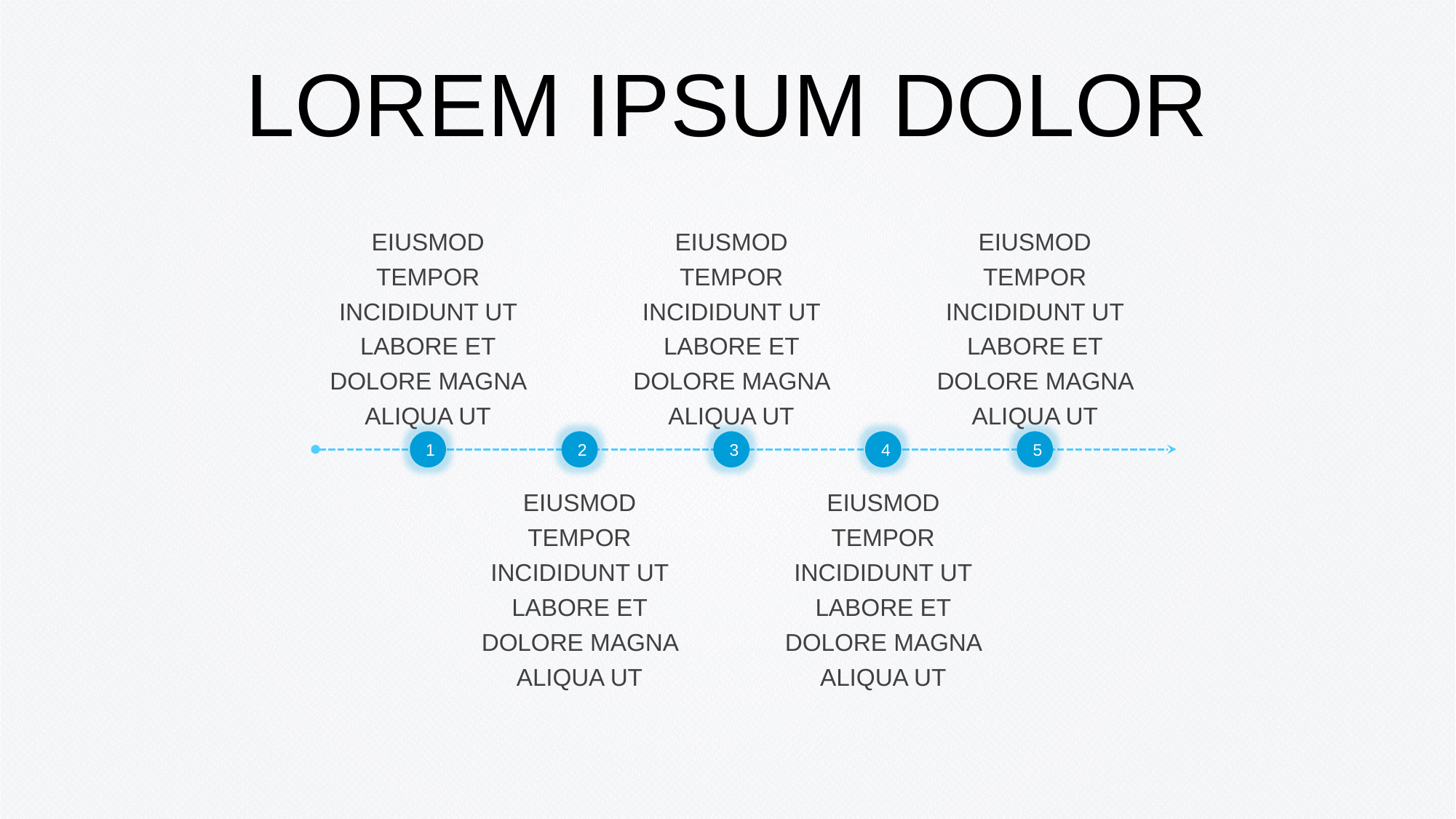

# LOREM IPSUM DOLOR
EIUSMOD TEMPOR INCIDIDUNT UT LABORE ET DOLORE MAGNA ALIQUA UT
EIUSMOD TEMPOR INCIDIDUNT UT LABORE ET DOLORE MAGNA ALIQUA UT
EIUSMOD TEMPOR INCIDIDUNT UT LABORE ET DOLORE MAGNA ALIQUA UT
1
2
3
4
5
EIUSMOD TEMPOR INCIDIDUNT UT LABORE ET DOLORE MAGNA ALIQUA UT
EIUSMOD TEMPOR INCIDIDUNT UT LABORE ET DOLORE MAGNA ALIQUA UT